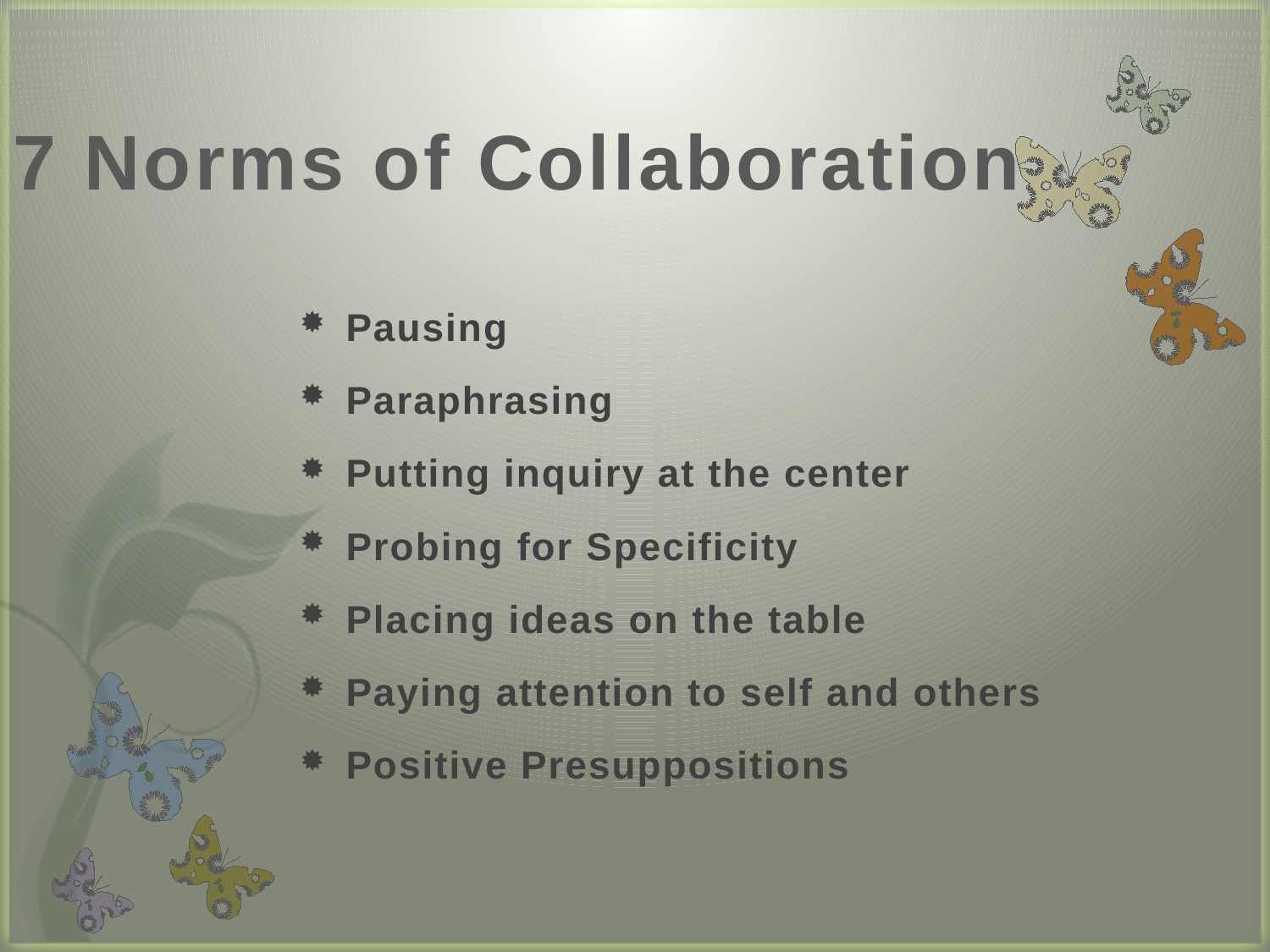

# 7 Norms of Collaboration
Pausing
Paraphrasing
Putting inquiry at the center
Probing for Specificity
Placing ideas on the table
Paying attention to self and others
Positive Presuppositions